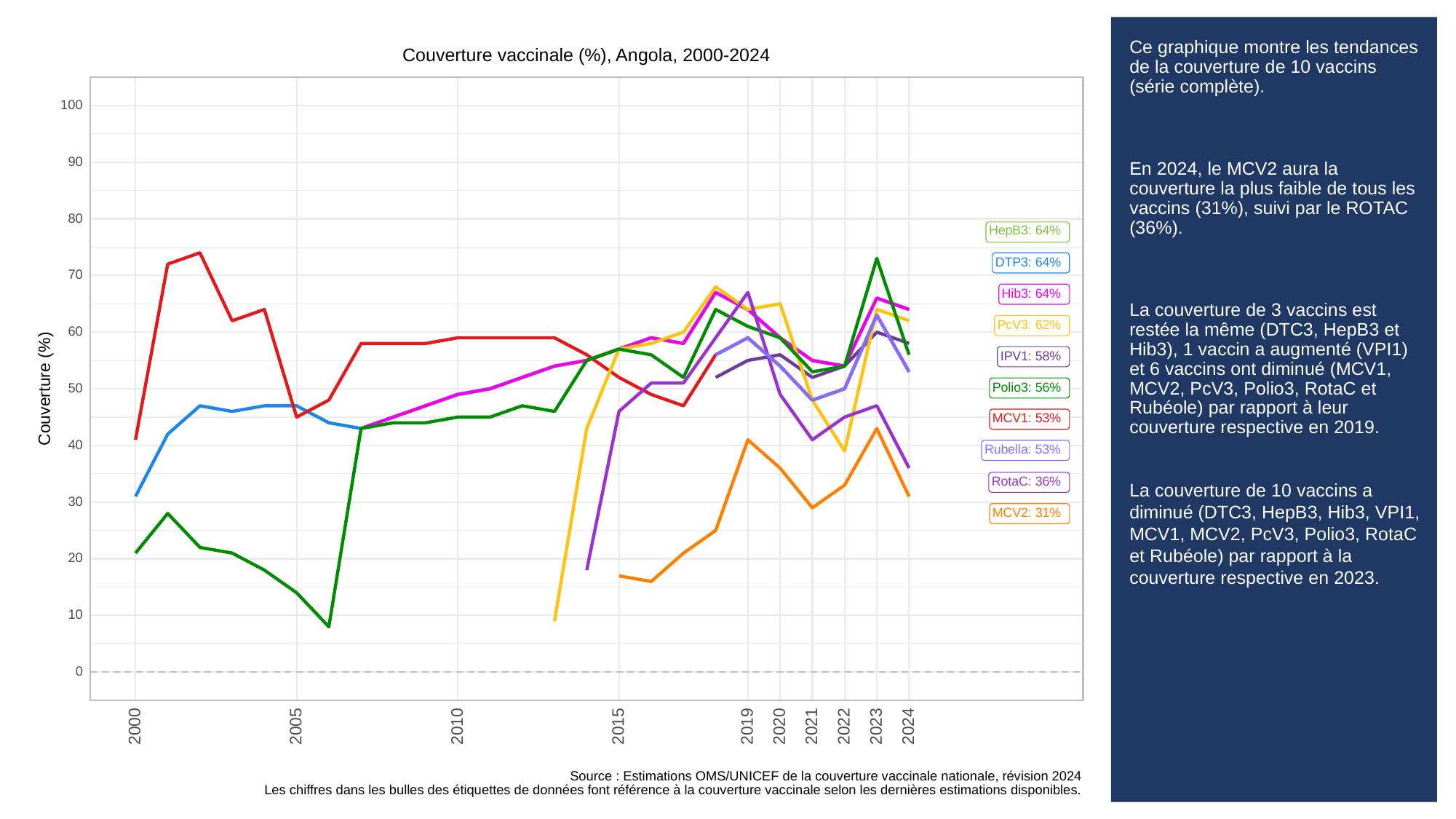

# Ce graphique montre les tendances de la couverture de 10 vaccins (série complète).

En 2024, le MCV2 aura la couverture la plus faible de tous les vaccins (31%), suivi par le ROTAC (36%).

La couverture de 3 vaccins est restée la même (DTC3, HepB3 et Hib3), 1 vaccin a augmenté (VPI1) et 6 vaccins ont diminué (MCV1, MCV2, PcV3, Polio3, RotaC et Rubéole) par rapport à leur couverture respective en 2019.

La couverture de 10 vaccins a diminué (DTC3, HepB3, Hib3, VPI1, MCV1, MCV2, PcV3, Polio3, RotaC et Rubéole) par rapport à la couverture respective en 2023.

Couverture vaccinale (%), Angola, 2000-2024

100

90

80

HepB3: 64%

DTP3: 64%

70

Hib3: 64%

PcV3: 62%

60

IPV1: 58%

Couverture (%)
Polio3: 56%
50

MCV1: 53%

40
Rubella: 53%

RotaC: 36%

30

MCV2: 31%

20

10

0

2023
2000
2005
2010
2015
2019
2020
2021
2022
2024
Source : Estimations OMS/UNICEF de la couverture vaccinale nationale, révision 2024
Les chiffres dans les bulles des étiquettes de données font référence à la couverture vaccinale selon les dernières estimations disponibles.